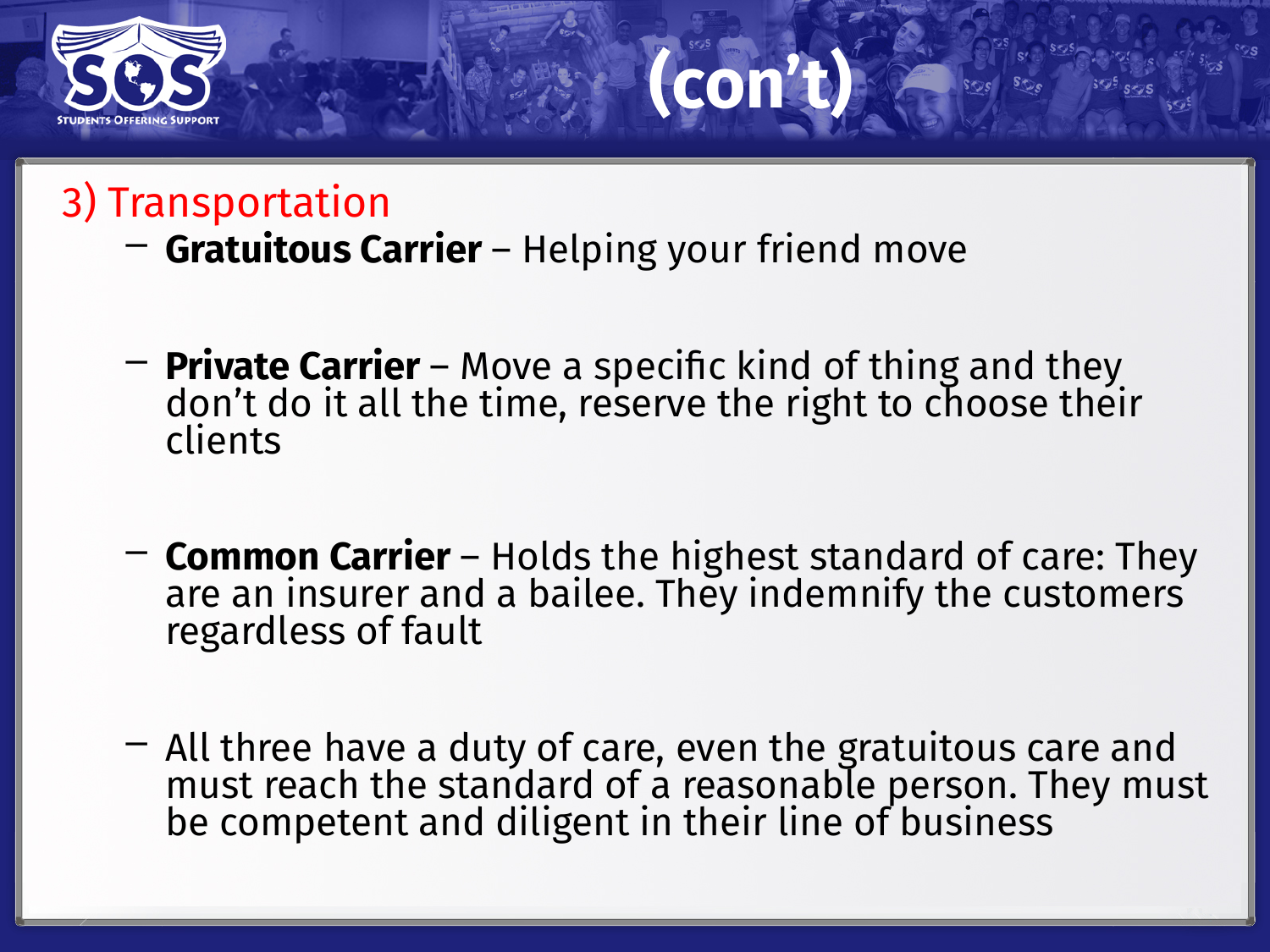

# (con’t)
3) Transportation
Gratuitous Carrier – Helping your friend move

Private Carrier – Move a specific kind of thing and they don’t do it all the time, reserve the right to choose their clients

Common Carrier – Holds the highest standard of care: They are an insurer and a bailee. They indemnify the customers regardless of fault

All three have a duty of care, even the gratuitous care and must reach the standard of a reasonable person. They must be competent and diligent in their line of business